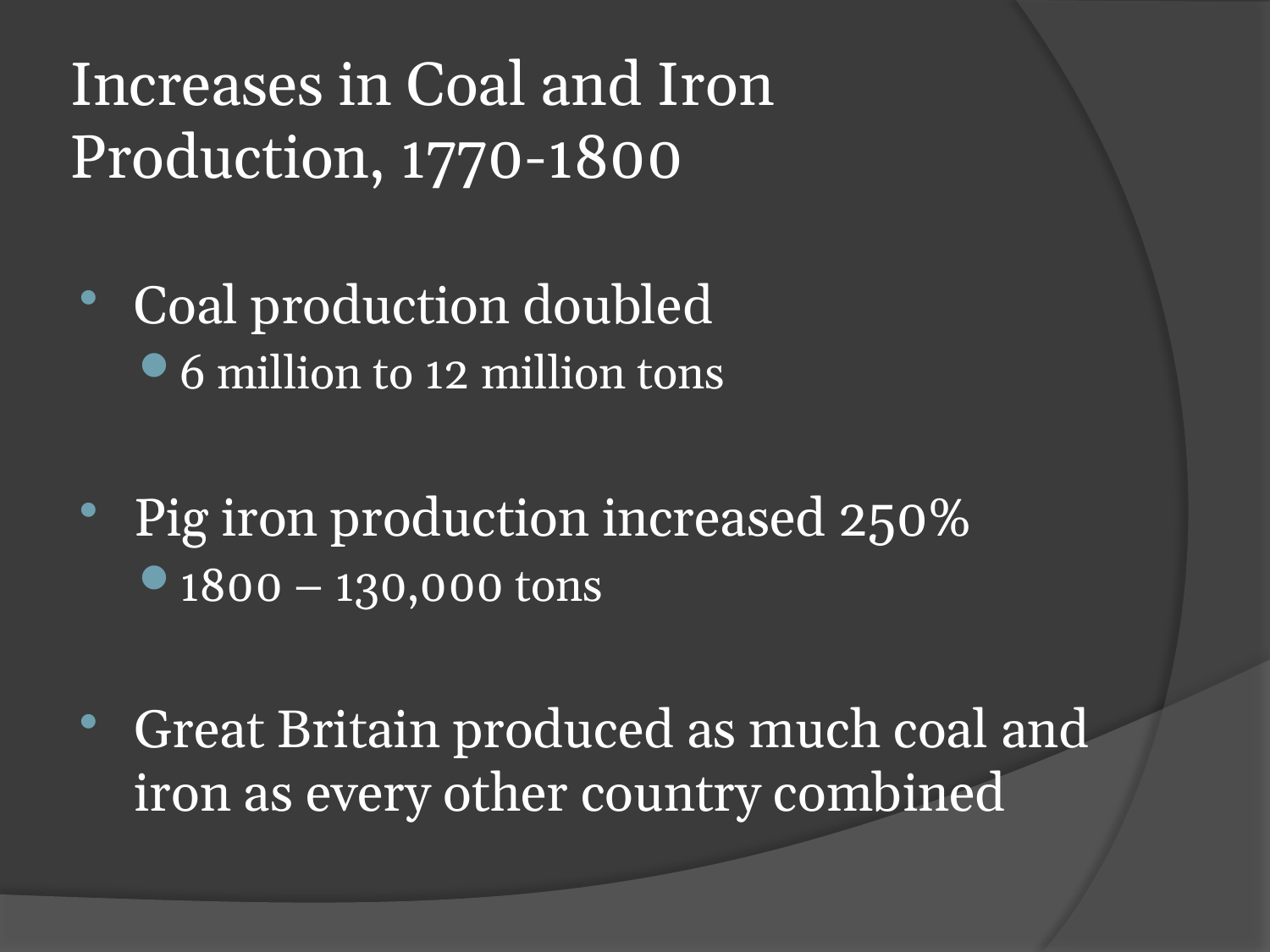

# Increases in Coal and Iron Production, 1770-1800
Coal production doubled
6 million to 12 million tons

Pig iron production increased 250%
1800 – 130,000 tons

Great Britain produced as much coal and iron as every other country combined